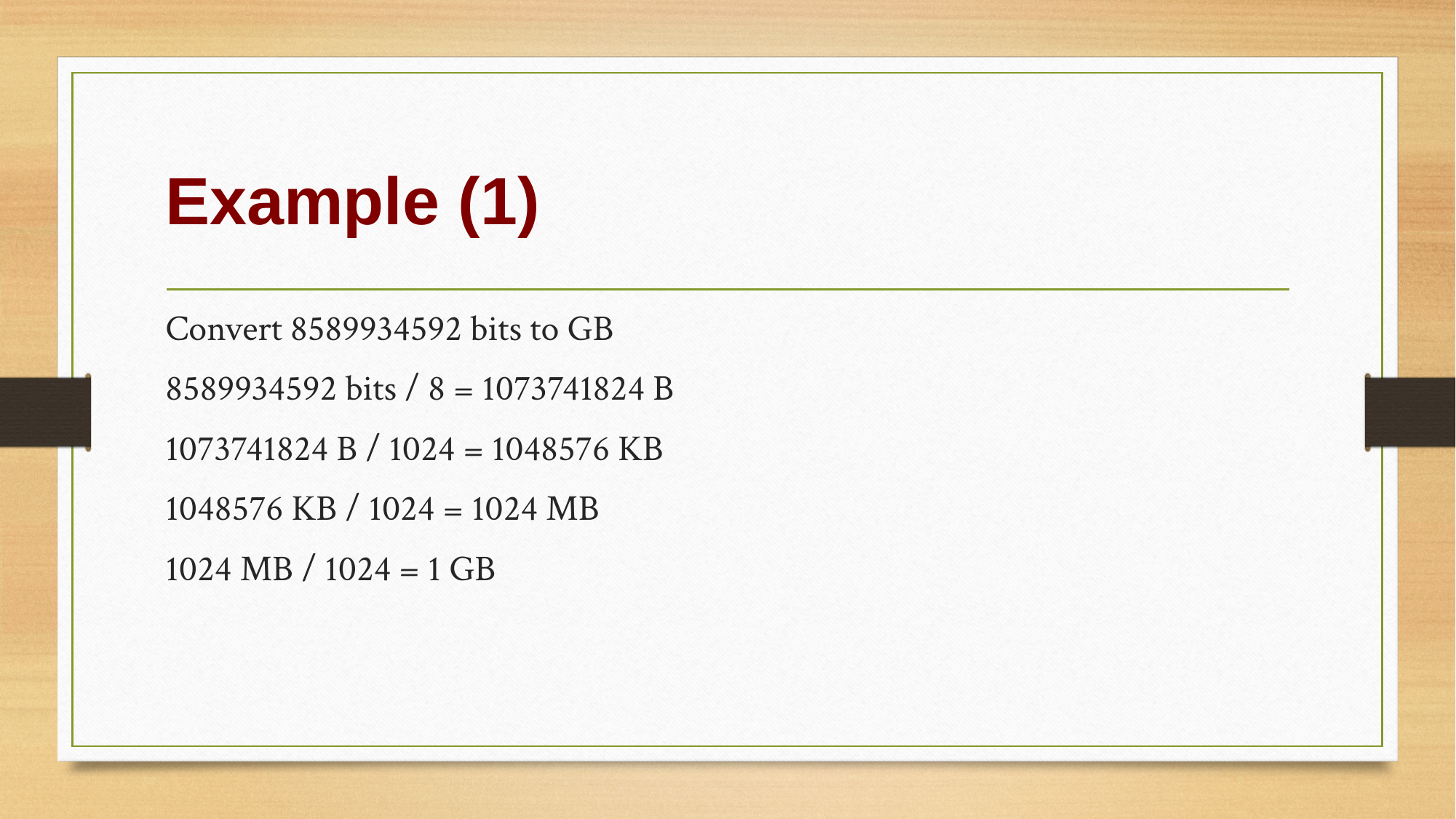

# Example (1)
Convert 8589934592 bits to GB
8589934592 bits / 8 = 1073741824 B
1073741824 B / 1024 = 1048576 KB
1048576 KB / 1024 = 1024 MB
1024 MB / 1024 = 1 GB